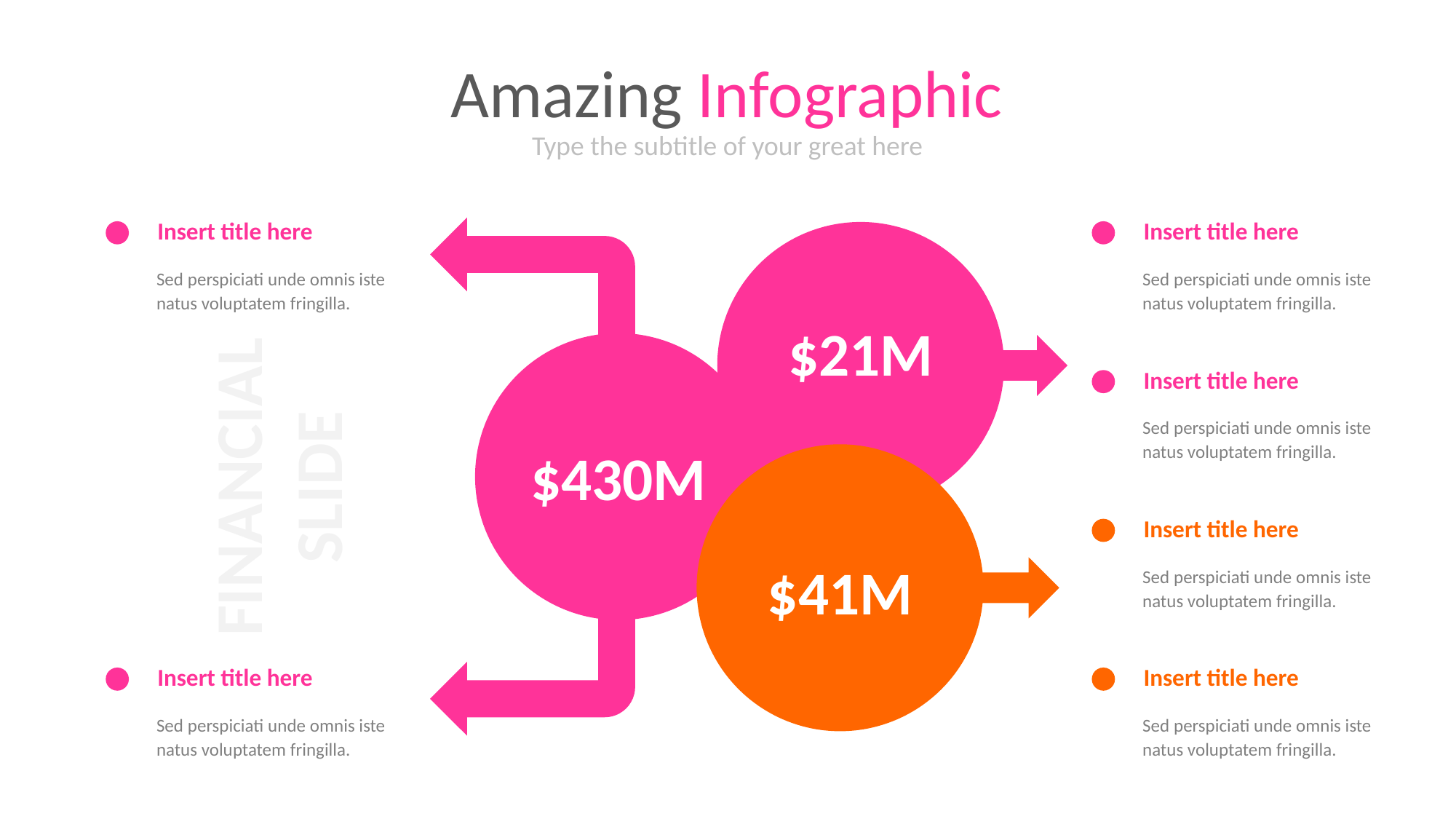

Amazing Infographic
Type the subtitle of your great here
Insert title here
Insert title here

Sed perspiciati unde omnis iste natus voluptatem fringilla.
Sed perspiciati unde omnis iste natus voluptatem fringilla.
$21M

Insert title here

FINANCIAL SLIDE
Sed perspiciati unde omnis iste natus voluptatem fringilla.
$430M

Insert title here

$41M

Sed perspiciati unde omnis iste natus voluptatem fringilla.

Insert title here
Insert title here

Sed perspiciati unde omnis iste natus voluptatem fringilla.
Sed perspiciati unde omnis iste natus voluptatem fringilla.